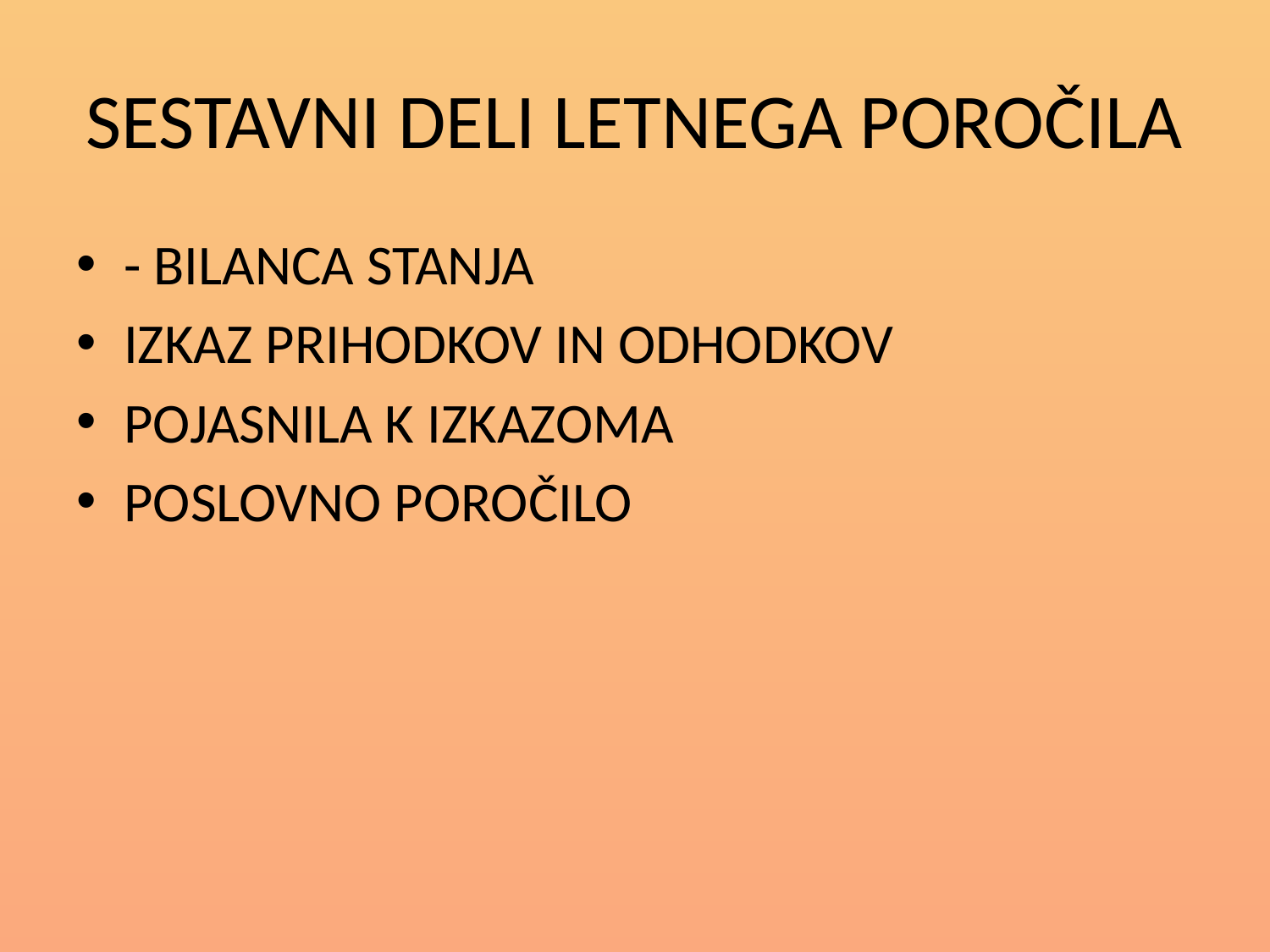

# SESTAVNI DELI LETNEGA POROČILA
- BILANCA STANJA
IZKAZ PRIHODKOV IN ODHODKOV
POJASNILA K IZKAZOMA
POSLOVNO POROČILO